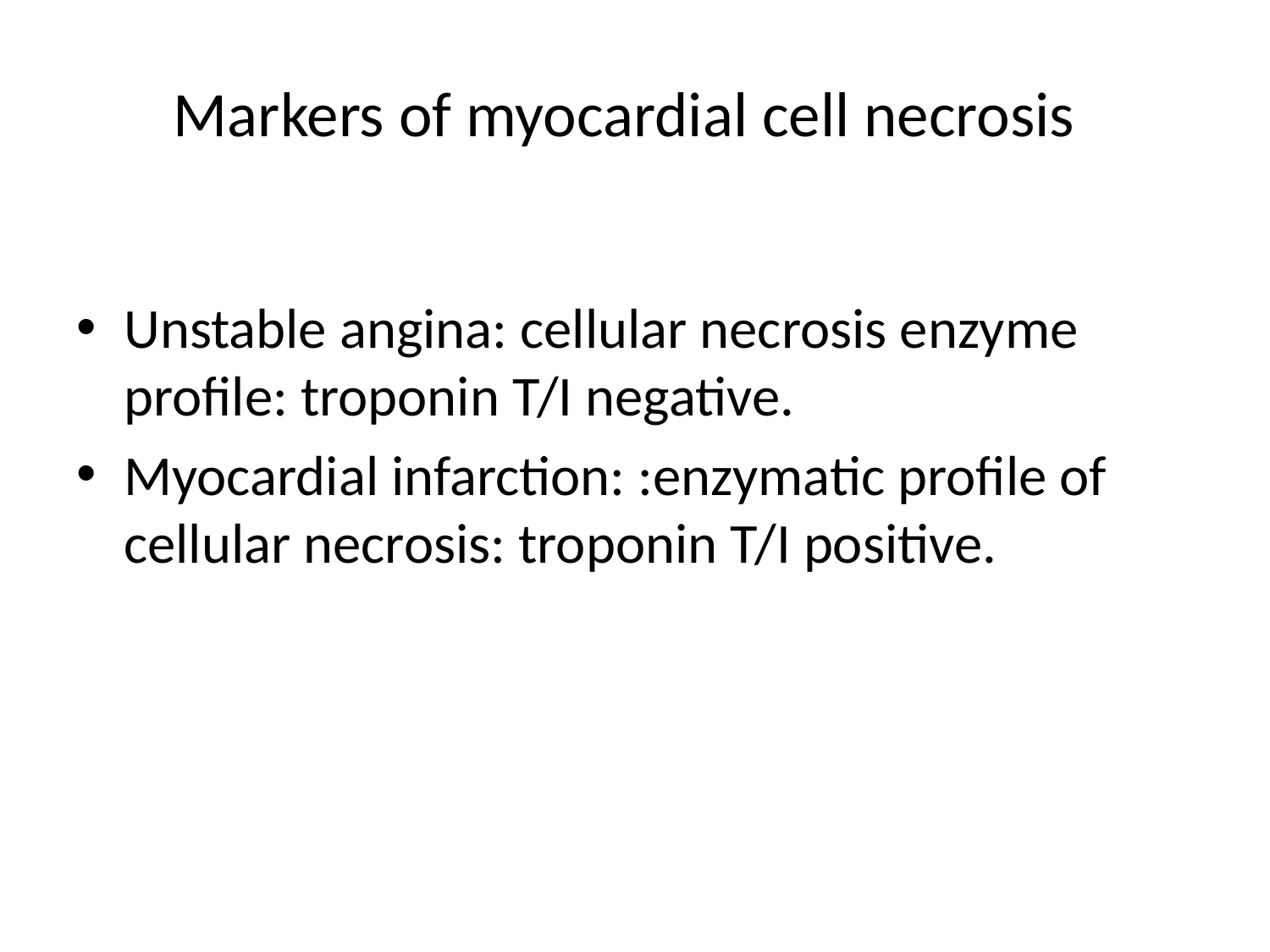

# Markers of myocardial cell necrosis
Unstable angina: cellular necrosis enzyme profile: troponin T/I negative.
Myocardial infarction: :enzymatic profile of cellular necrosis: troponin T/I positive.